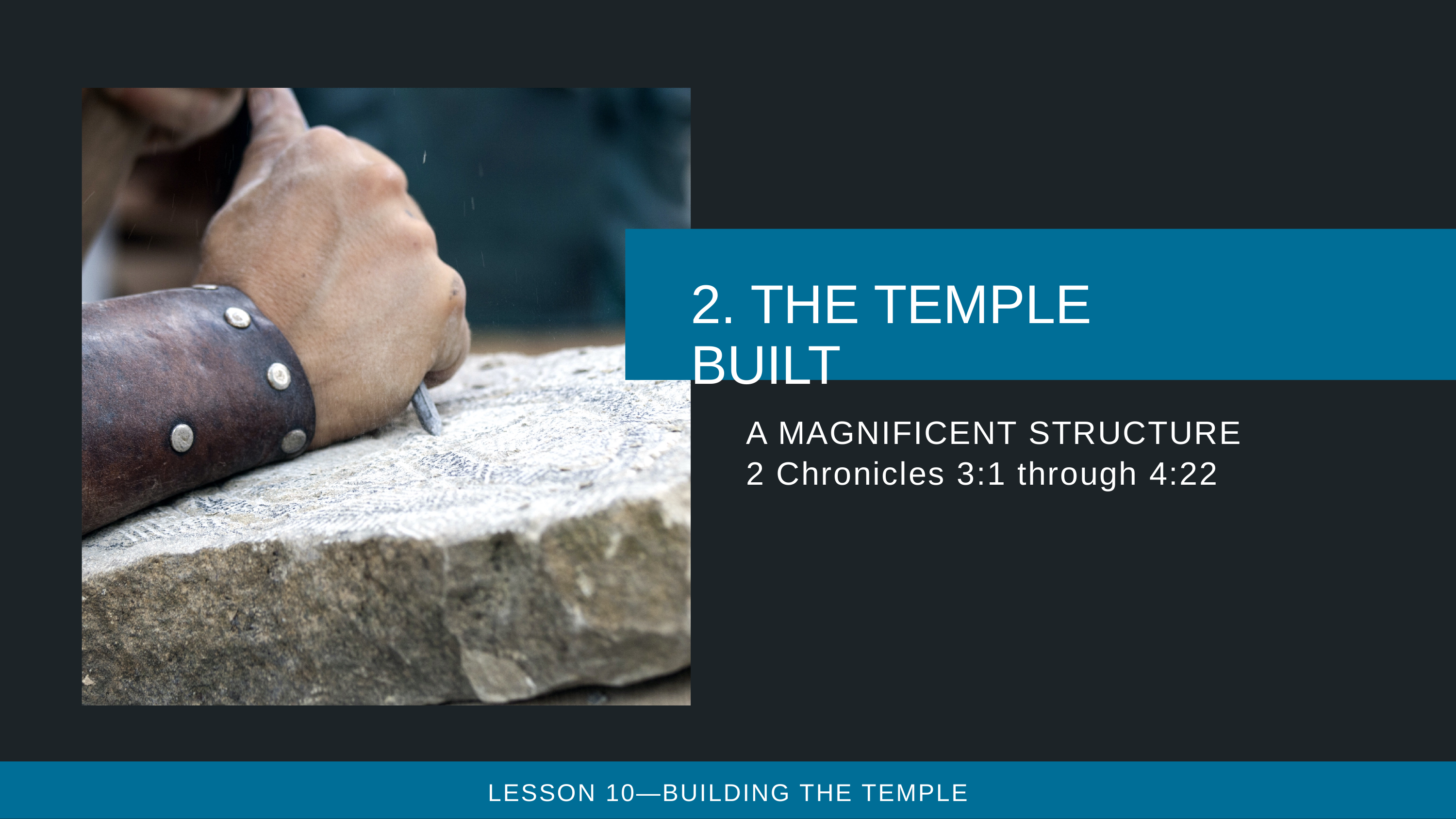

A MAGNIFICENT STRUCTURE
2 Chronicles 3:1 through 4:22